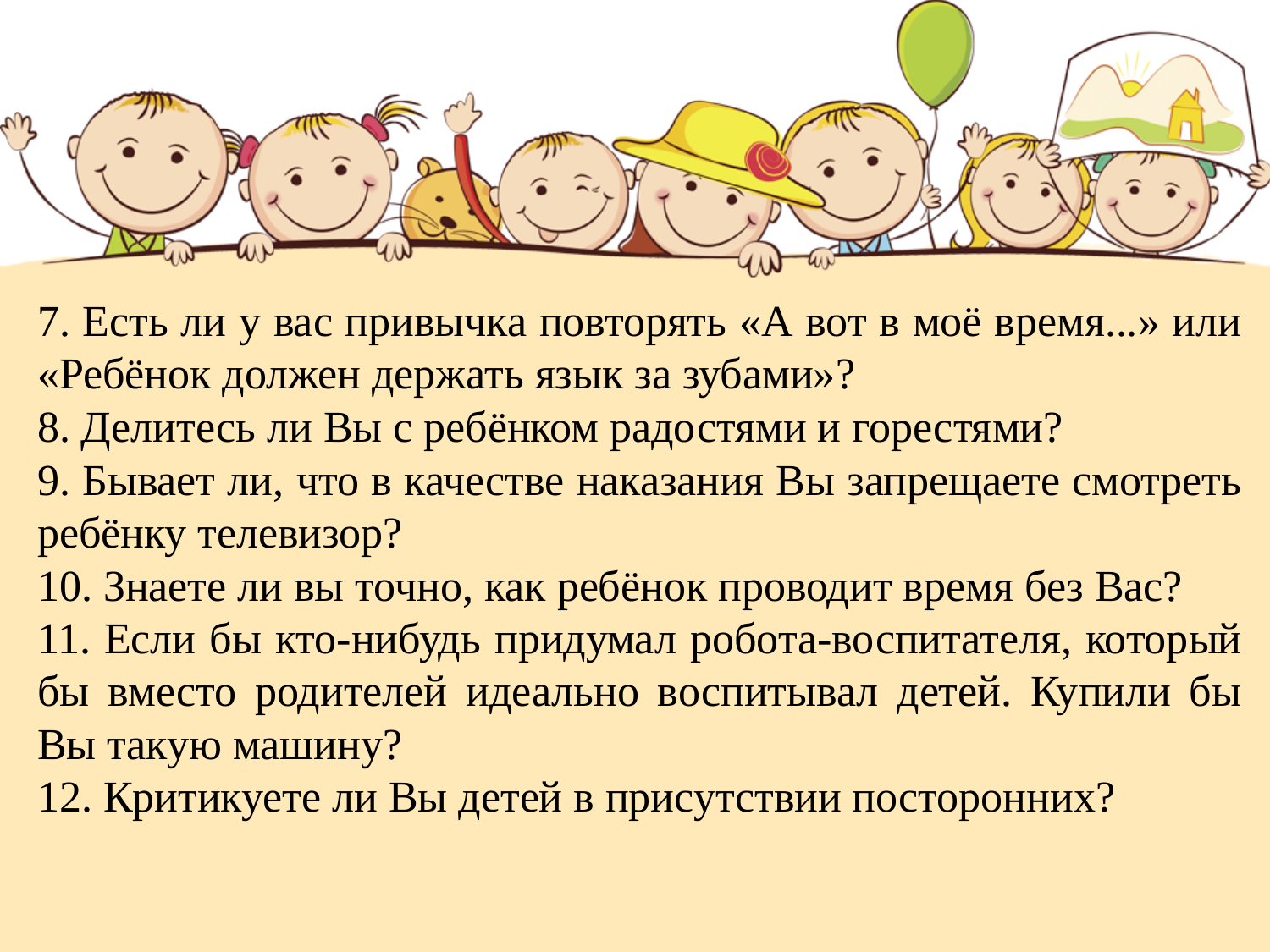

7. Есть ли у вас привычка повторять «А вот в моё время...» или «Ребёнок должен держать язык за зубами»?
8. Делитесь ли Вы с ребёнком радостями и горестями?
9. Бывает ли, что в качестве наказания Вы запрещаете смотреть ребёнку телевизор?
10. Знаете ли вы точно, как ребёнок проводит время без Вас?
11. Если бы кто-нибудь придумал робота-воспитателя, который бы вместо родителей идеально воспитывал детей. Купили бы Вы такую машину?
12. Критикуете ли Вы детей в присутствии посторонних?